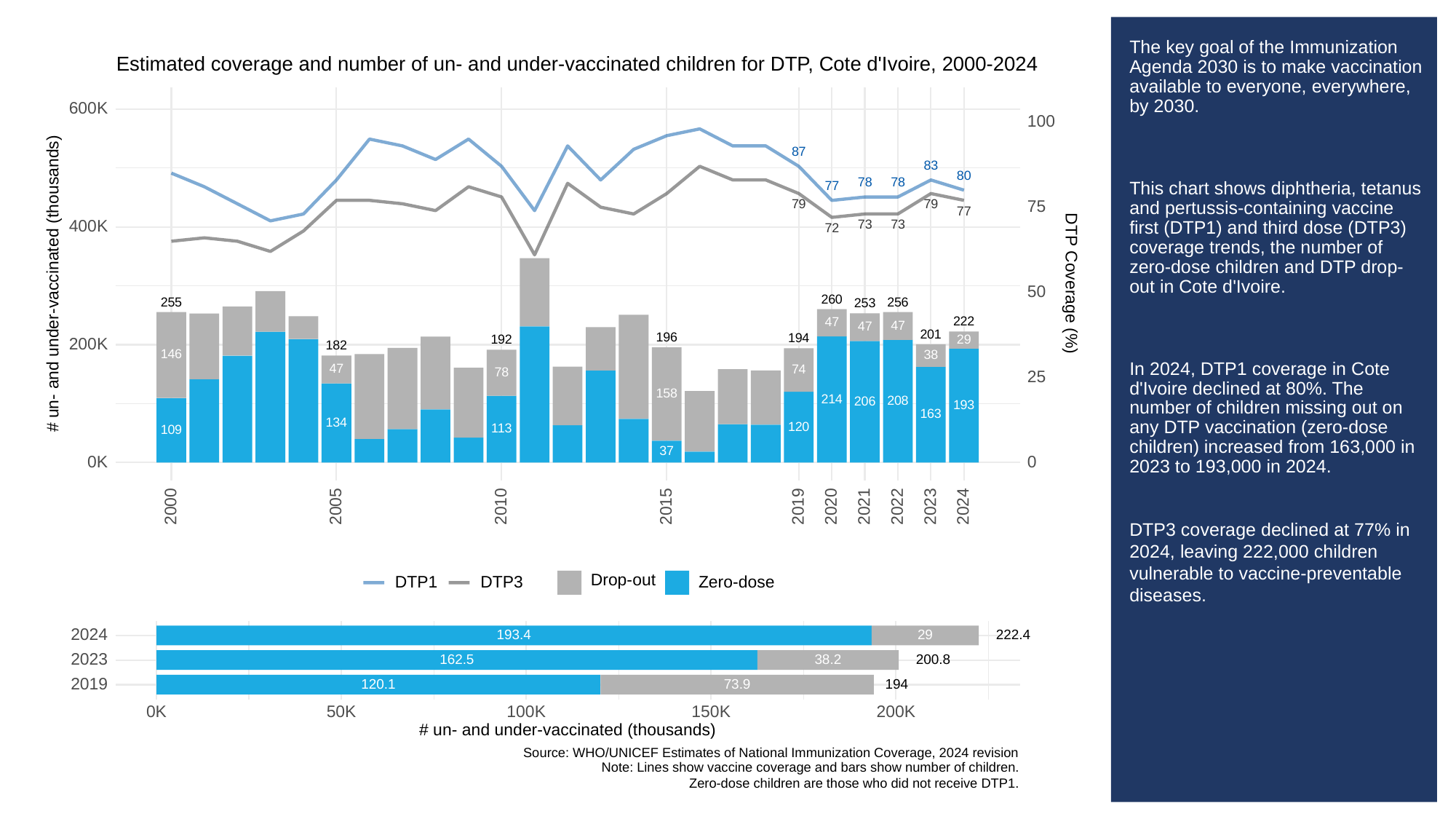

# The key goal of the Immunization Agenda 2030 is to make vaccination available to everyone, everywhere, by 2030.

This chart shows diphtheria, tetanus and pertussis-containing vaccine first (DTP1) and third dose (DTP3) coverage trends, the number of zero-dose children and DTP drop-out in Cote d'Ivoire.

In 2024, DTP1 coverage in Cote d'Ivoire declined at 80%. The number of children missing out on any DTP vaccination (zero-dose children) increased from 163,000 in 2023 to 193,000 in 2024.

DTP3 coverage declined at 77% in 2024, leaving 222,000 children vulnerable to vaccine-preventable diseases.

Estimated coverage and number of un- and under-vaccinated children for DTP, Cote d'Ivoire, 2000-2024

600K

100

87
83

80
78
78
77
79
79
75
77
73
73
400K
72

# un- and under-vaccinated (thousands)
DTP Coverage (%)

50

260
256
255
253

222
47
47
47

201

196
194
29
192

200K

182

146
38

47
74

78

25

158

214

208
206

193

163
134

120

113

109

37

0K
0

2023
2000
2005
2010
2015
2019
2020
2021
2022
2024

Drop-out
DTP3
Zero-dose
DTP1

2024
193.4
29
222.4

2023
38.2
162.5
200.8

2019
73.9
120.1
194

0K
50K
100K
150K
200K
# un- and under-vaccinated (thousands)
Source: WHO/UNICEF Estimates of National Immunization Coverage, 2024 revision
Note: Lines show vaccine coverage and bars show number of children.
Zero-dose children are those who did not receive DTP1.